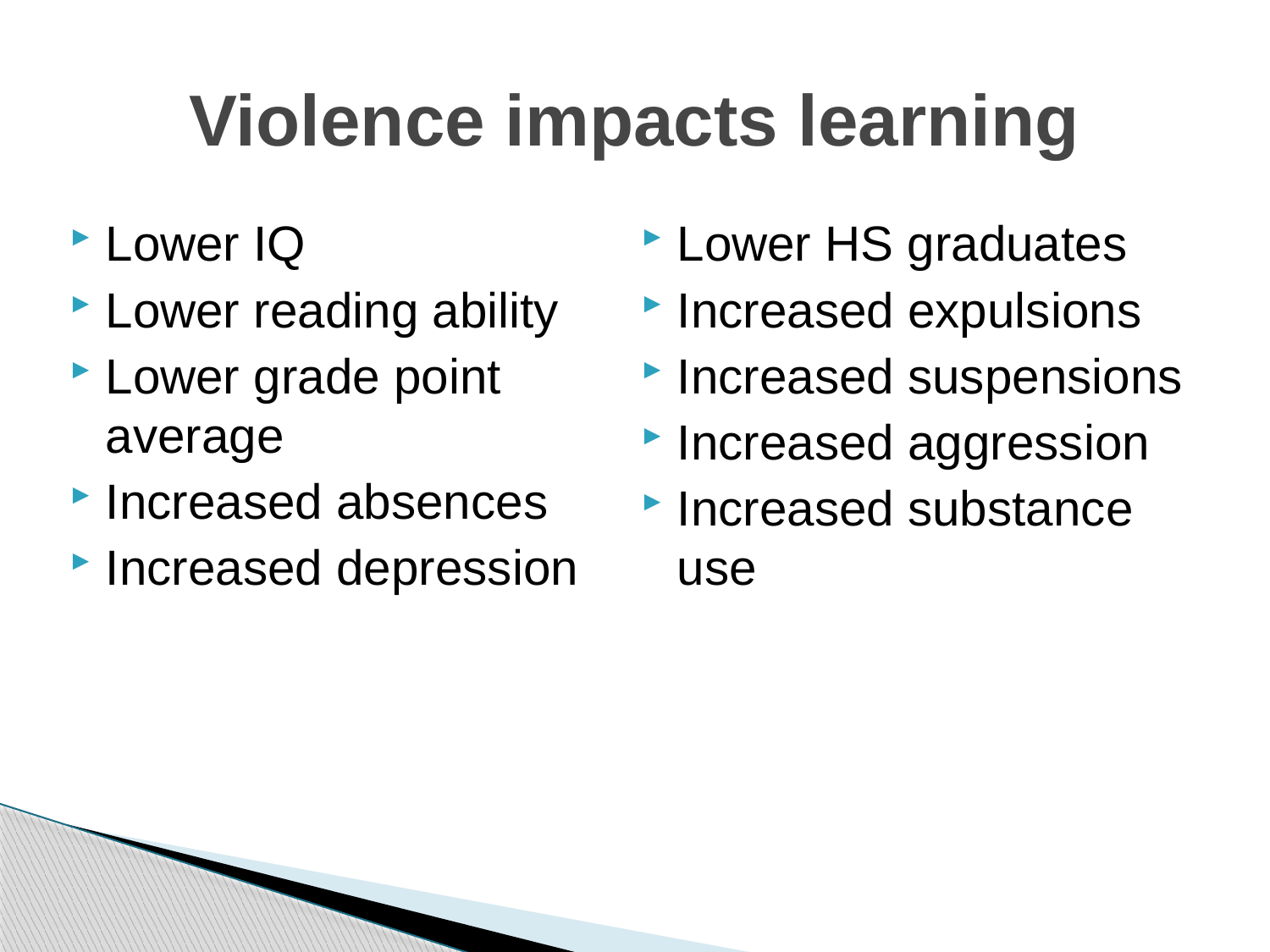

# Violence impacts learning
Lower IQ
Lower reading ability
Lower grade point average
Increased absences
Increased depression
Lower HS graduates
Increased expulsions
Increased suspensions
Increased aggression
Increased substance use